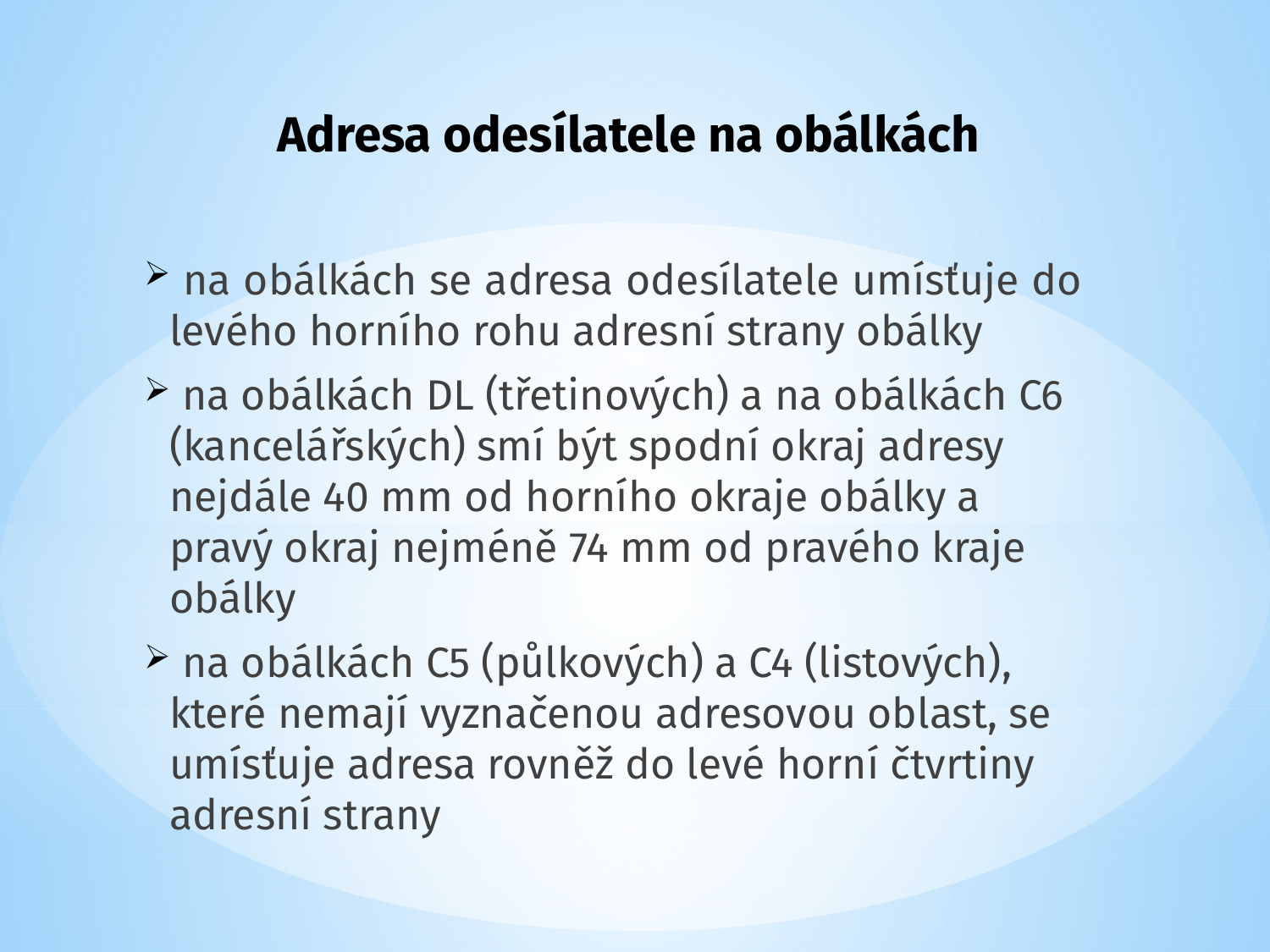

# Adresa odesílatele na obálkách
 na obálkách se adresa odesílatele umísťuje do levého horního rohu adresní strany obálky
 na obálkách DL (třetinových) a na obálkách C6 (kancelářských) smí být spodní okraj adresy nejdále 40 mm od horního okraje obálky a pravý okraj nejméně 74 mm od pravého kraje obálky
 na obálkách C5 (půlkových) a C4 (listových), které nemají vyznačenou adresovou oblast, se umísťuje adresa rovněž do levé horní čtvrtiny adresní strany